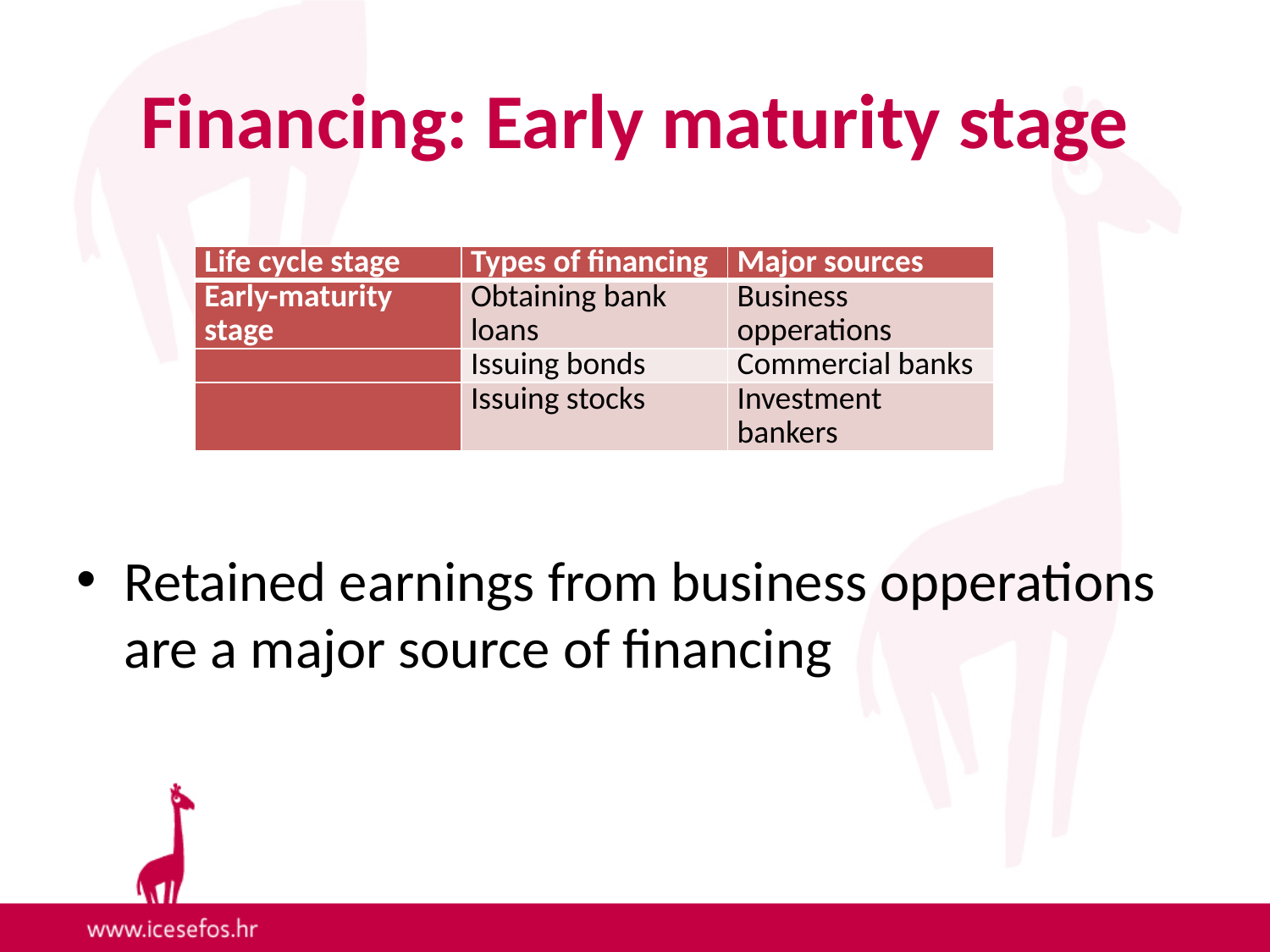

# Financing: Early maturity stage

Retained earnings from business opperations are a major source of financing
| Life cycle stage | Types of financing | Major sources |
| --- | --- | --- |
| Early-maturity stage | Obtaining bank loans | Business opperations |
|  | Issuing bonds | Commercial banks |
|  | Issuing stocks | Investment bankers |